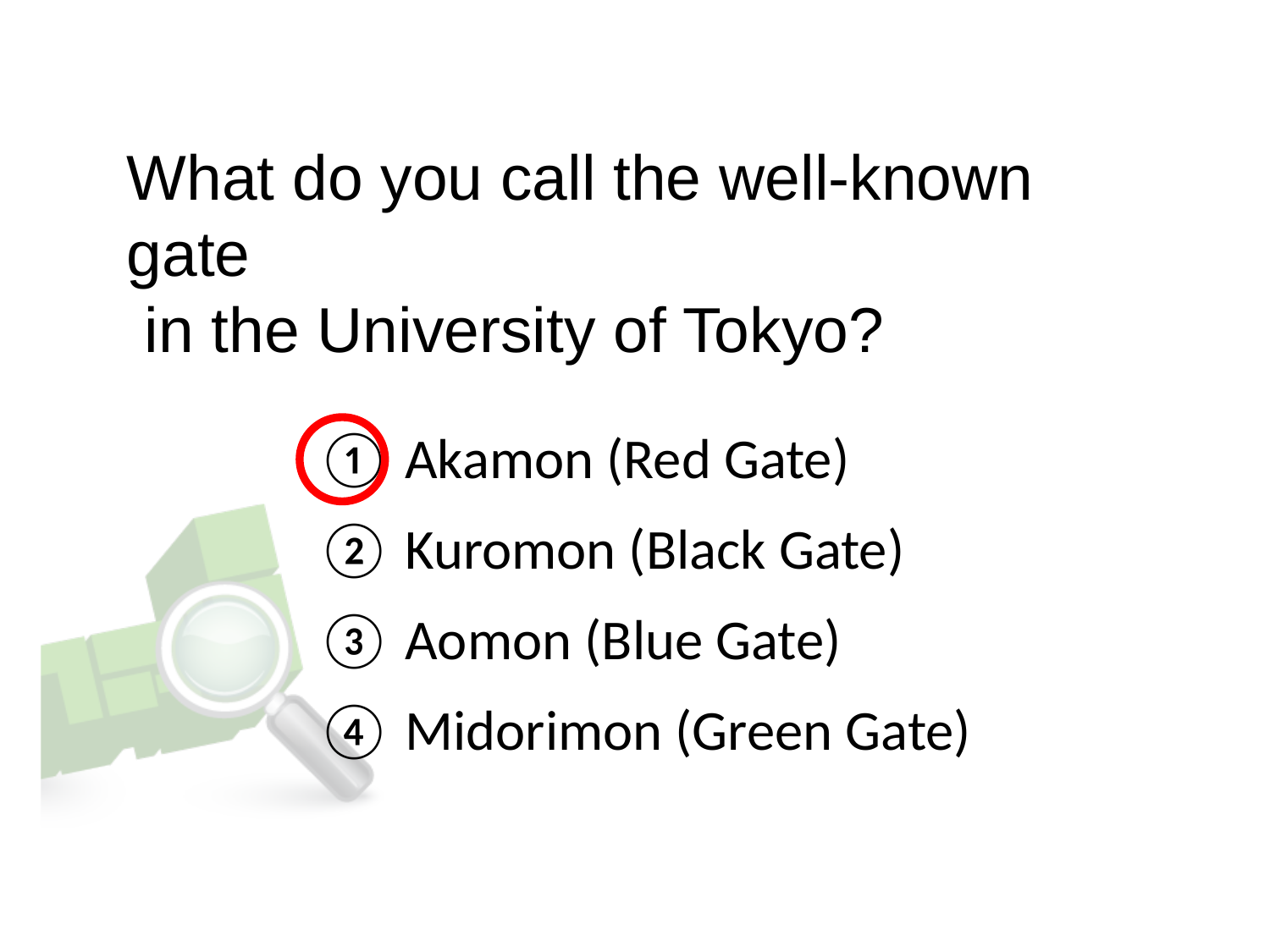

# What do you call the well-known gate  in the University of Tokyo?
① Akamon (Red Gate)
② Kuromon (Black Gate)
③ Aomon (Blue Gate)
④ Midorimon (Green Gate)